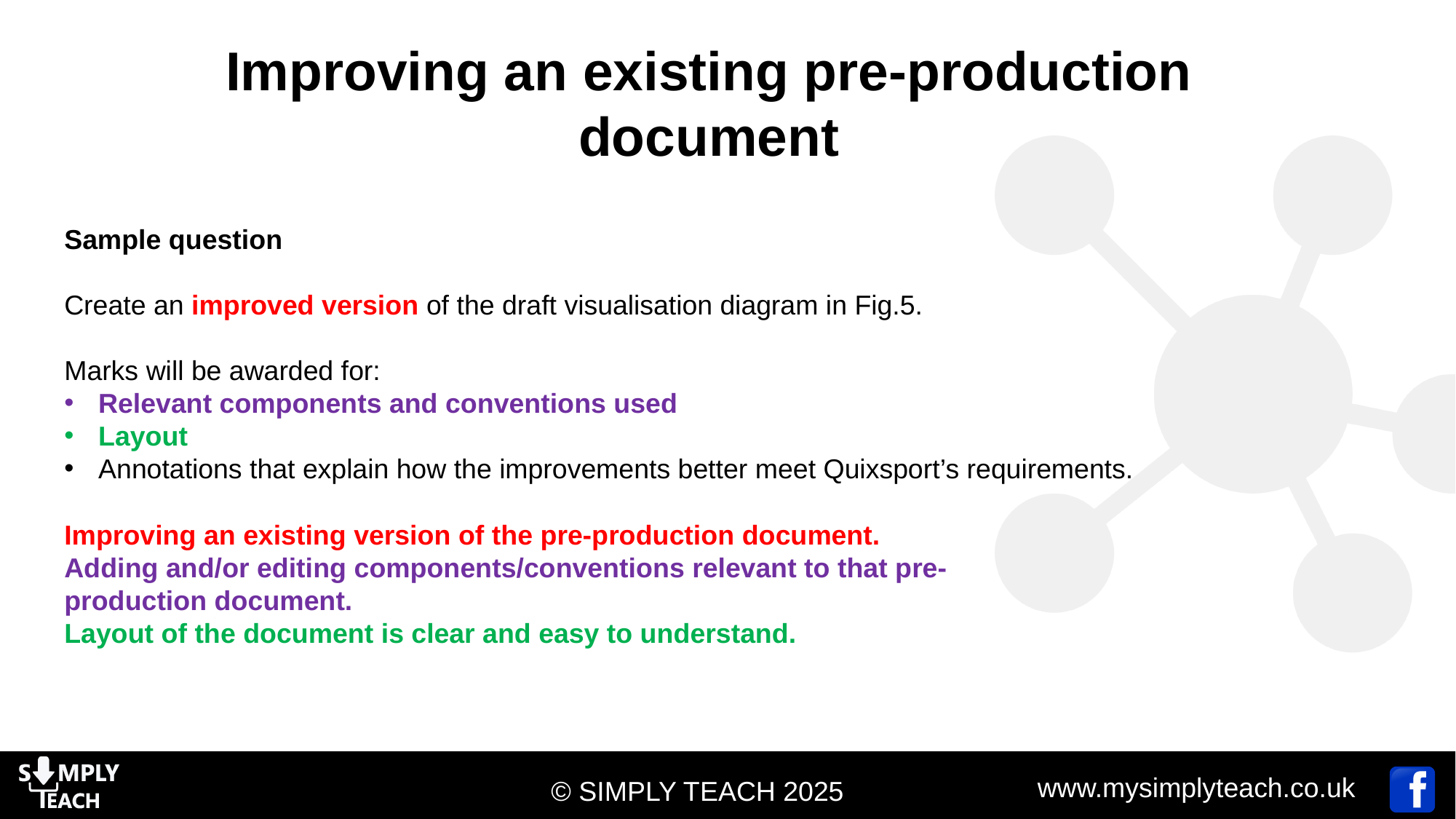

Improving an existing pre-production document
Sample question

Create an improved version of the draft visualisation diagram in Fig.5.

Marks will be awarded for:
Relevant components and conventions used
Layout
Annotations that explain how the improvements better meet Quixsport’s requirements.
Improving an existing version of the pre-production document.
Adding and/or editing components/conventions relevant to that pre-production document.
Layout of the document is clear and easy to understand.